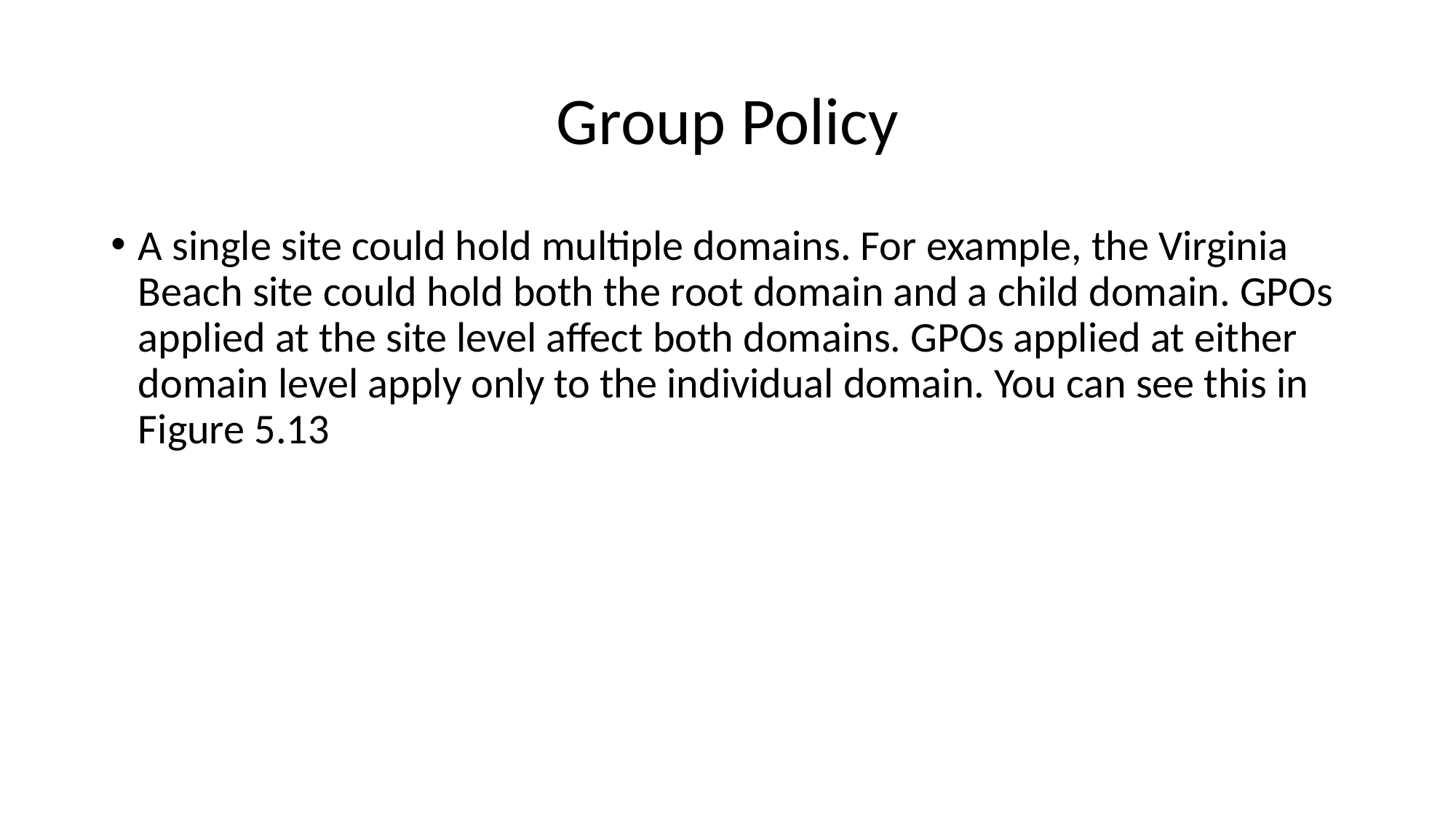

# Group Policy
A single site could hold multiple domains. For example, the Virginia Beach site could hold both the root domain and a child domain. GPOs applied at the site level affect both domains. GPOs applied at either domain level apply only to the individual domain. You can see this in Figure 5.13